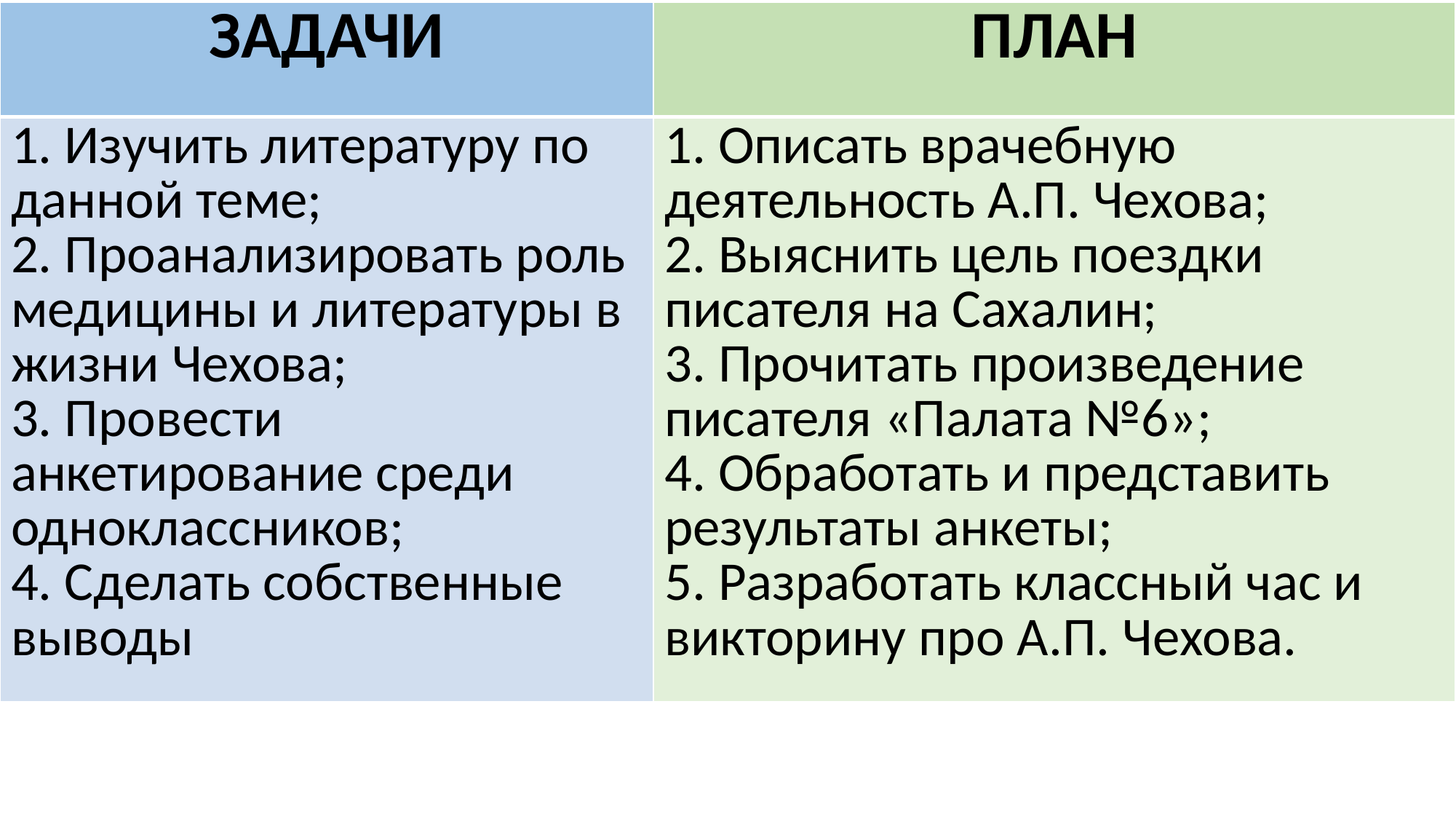

| ЗАДАЧИ | ПЛАН |
| --- | --- |
| 1. Изучить литературу по данной теме; 2. Проанализировать роль медицины и литературы в жизни Чехова; 3. Провести анкетирование среди одноклассников; 4. Сделать собственные выводы | 1. Описать врачебную деятельность А.П. Чехова; 2. Выяснить цель поездки писателя на Сахалин; 3. Прочитать произведение писателя «Палата №6»; 4. Обработать и представить результаты анкеты; 5. Разработать классный час и викторину про А.П. Чехова. |